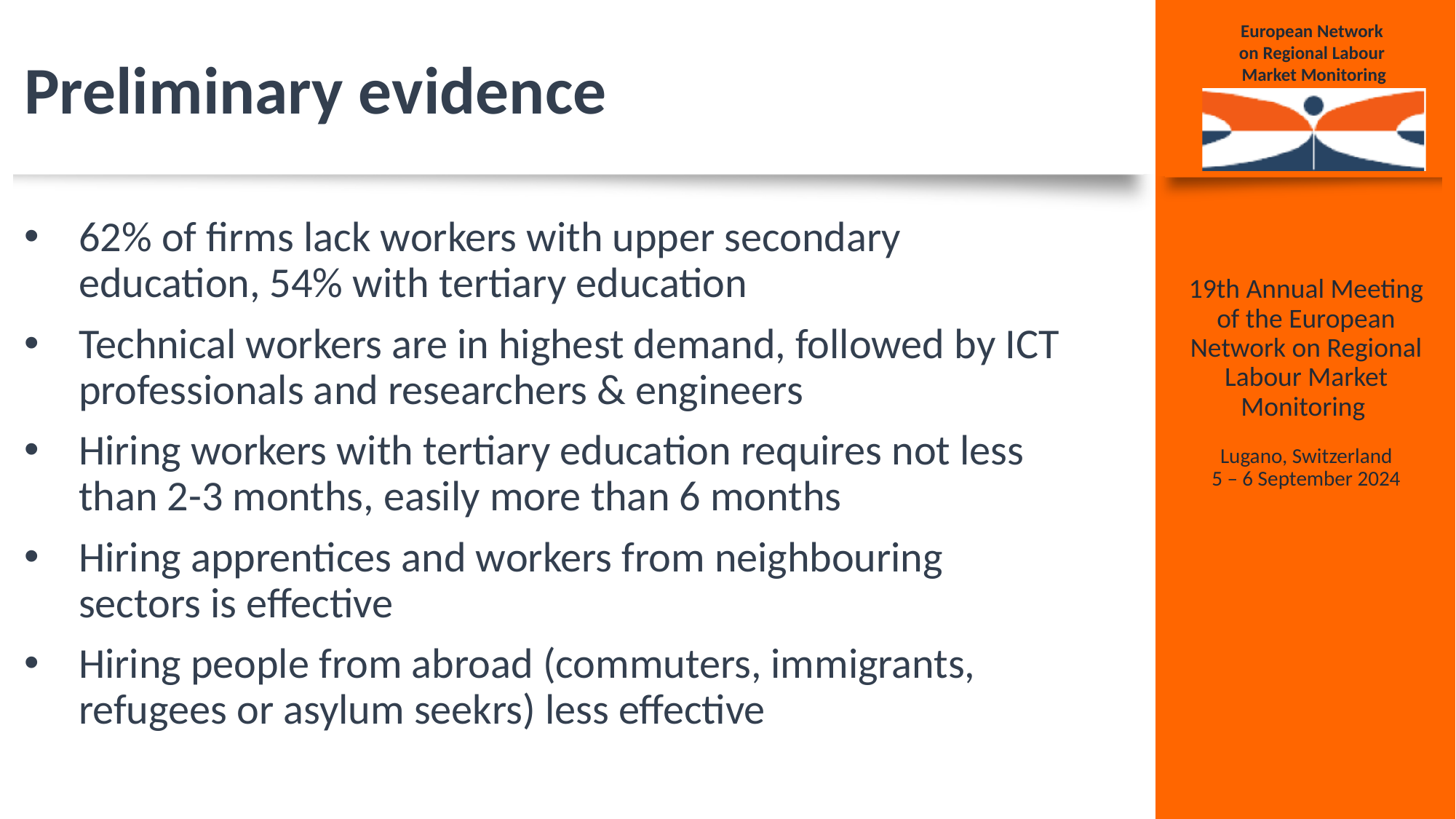

# Preliminary evidence
62% of firms lack workers with upper secondary education, 54% with tertiary education
Technical workers are in highest demand, followed by ICT professionals and researchers & engineers
Hiring workers with tertiary education requires not less than 2-3 months, easily more than 6 months
Hiring apprentices and workers from neighbouring sectors is effective
Hiring people from abroad (commuters, immigrants, refugees or asylum seekrs) less effective